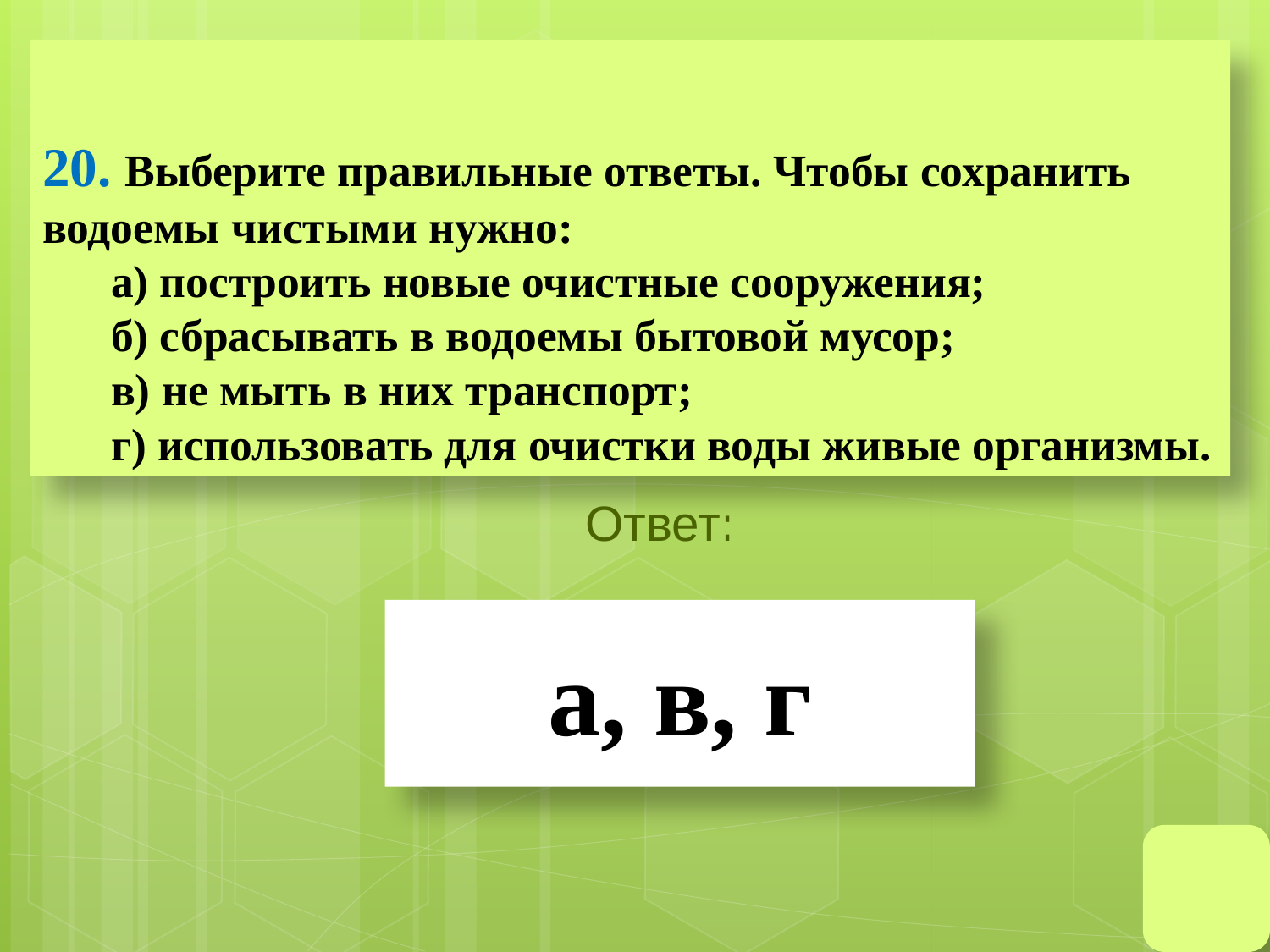

# 20. Выберите правильные ответы. Чтобы сохранить водоемы чистыми нужно:       а) построить новые очистные сооружения;       б) сбрасывать в водоемы бытовой мусор;       в) не мыть в них транспорт;       г) использовать для очистки воды живые организмы.
Ответ:
а, в, г